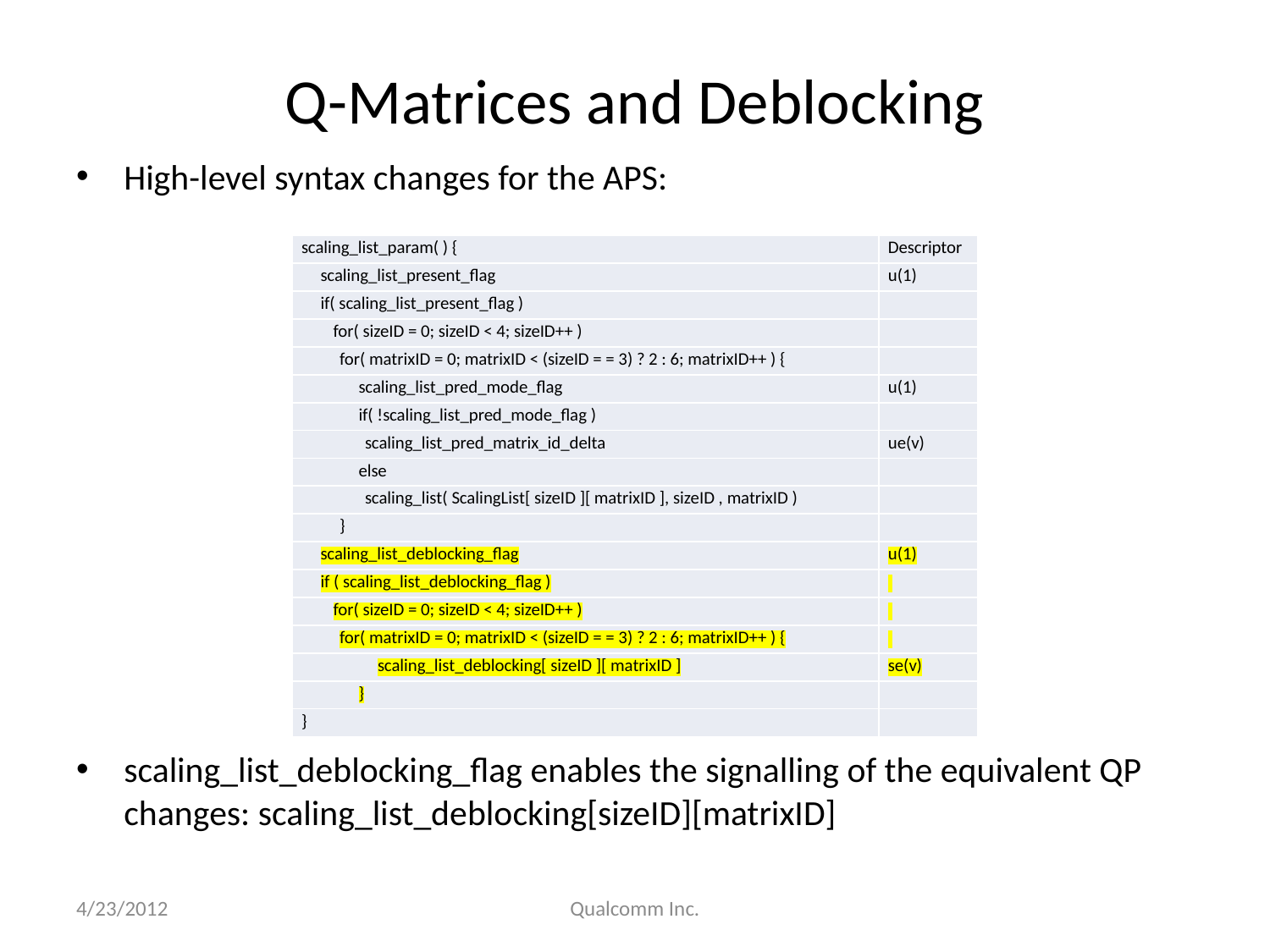

# Q-Matrices and Deblocking
High-level syntax changes for the APS:

scaling_list_deblocking_flag enables the signalling of the equivalent QP changes: scaling_list_deblocking[sizeID][matrixID]
| scaling\_list\_param( ) { | Descriptor |
| --- | --- |
| scaling\_list\_present\_flag | u(1) |
| if( scaling\_list\_present\_flag ) |  |
| for( sizeID = 0; sizeID < 4; sizeID++ ) |  |
| for( matrixID = 0; matrixID < (sizeID = = 3) ? 2 : 6; matrixID++ ) { |  |
| scaling\_list\_pred\_mode\_flag | u(1) |
| if( !scaling\_list\_pred\_mode\_flag ) |  |
| scaling\_list\_pred\_matrix\_id\_delta | ue(v) |
| else |  |
| scaling\_list( ScalingList[ sizeID ][ matrixID ], sizeID , matrixID ) |  |
| } |  |
| scaling\_list\_deblocking\_flag | u(1) |
| if ( scaling\_list\_deblocking\_flag ) |  |
| for( sizeID = 0; sizeID < 4; sizeID++ ) |  |
| for( matrixID = 0; matrixID < (sizeID = = 3) ? 2 : 6; matrixID++ ) { |  |
| scaling\_list\_deblocking[ sizeID ][ matrixID ] | se(v) |
| } |  |
| } |  |
4/23/2012
Qualcomm Inc.